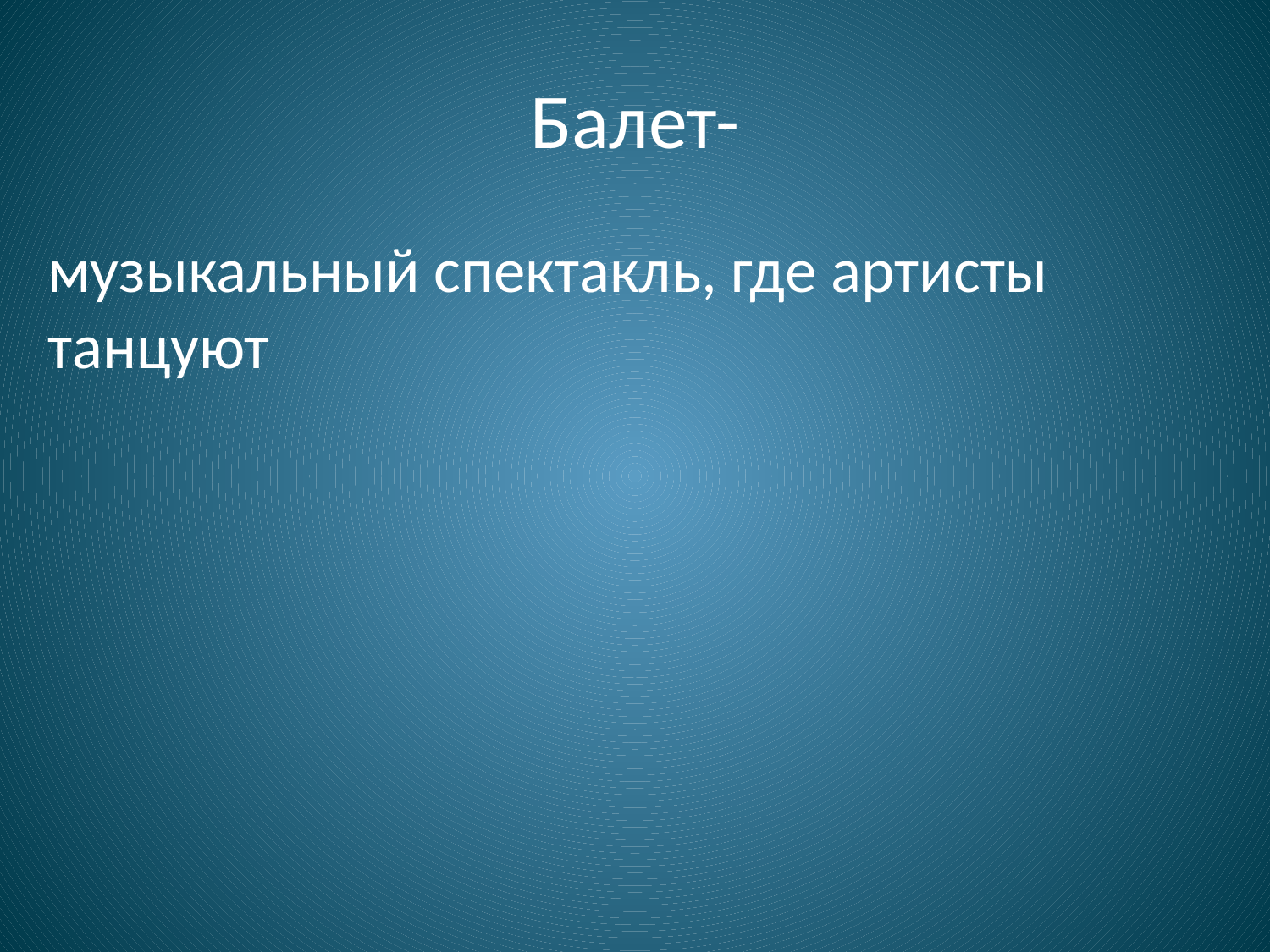

# Балет-
музыкальный спектакль, где артисты танцуют